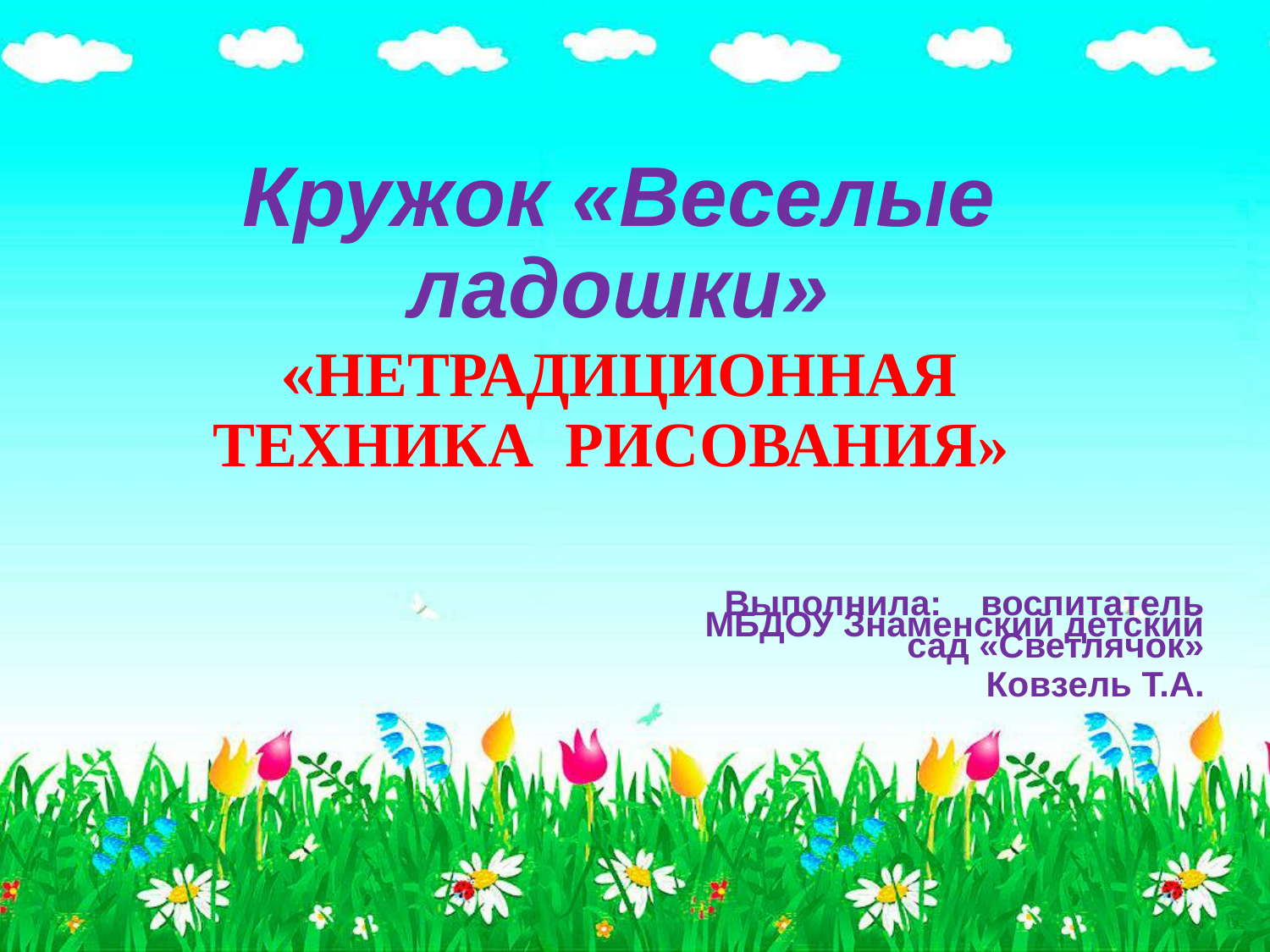

# Кружок «Веселые ладошки» «НЕТРАДИЦИОННАЯ ТЕХНИКА  РИСОВАНИЯ»
Выполнила:    воспитатель МБДОУ Знаменский детский сад «Светлячок»
Ковзель Т.А.